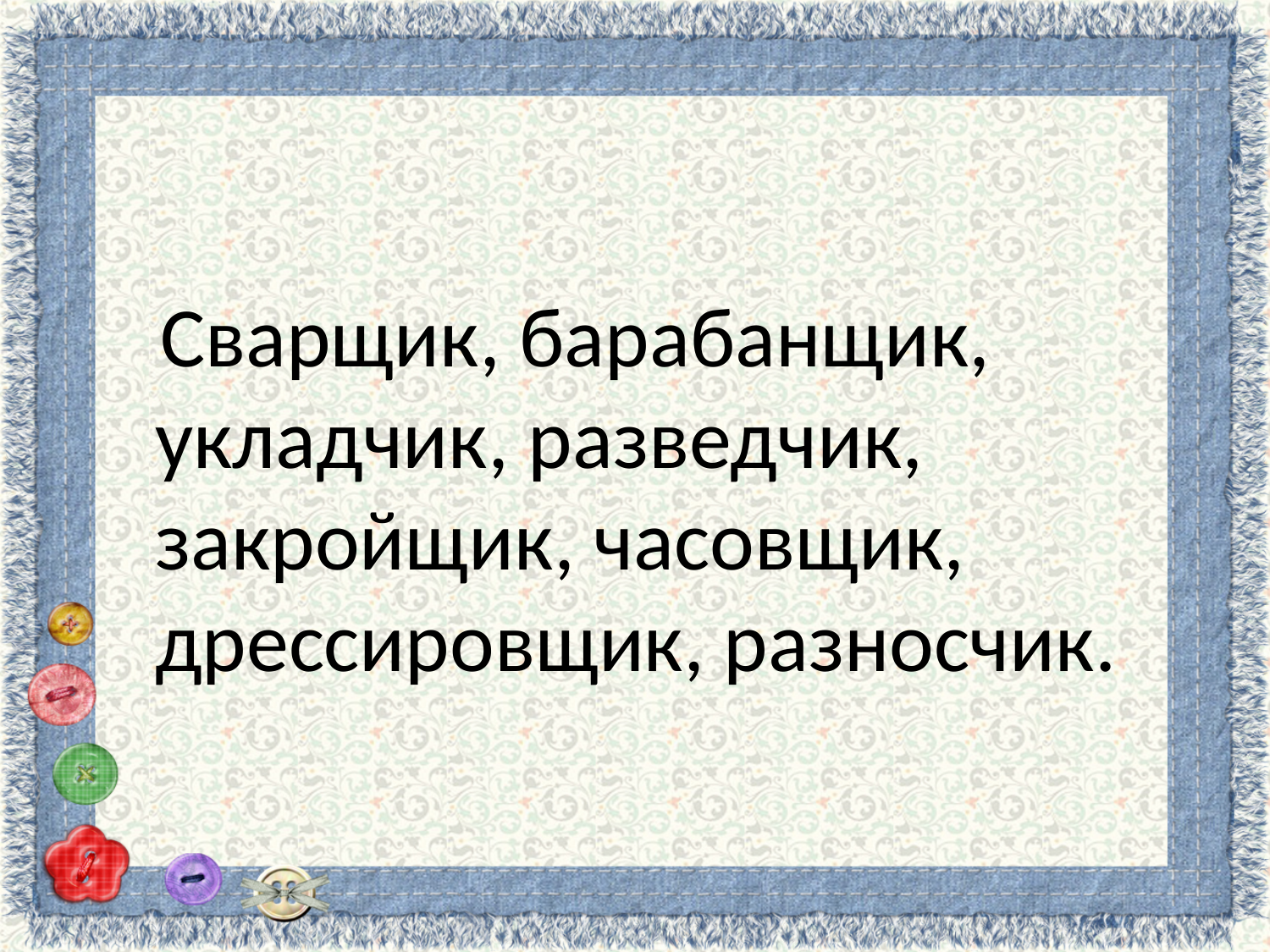

#
   Сварщик, барабанщик,   укладчик, разведчик, закройщик, часовщик, дрессировщик, разносчик.